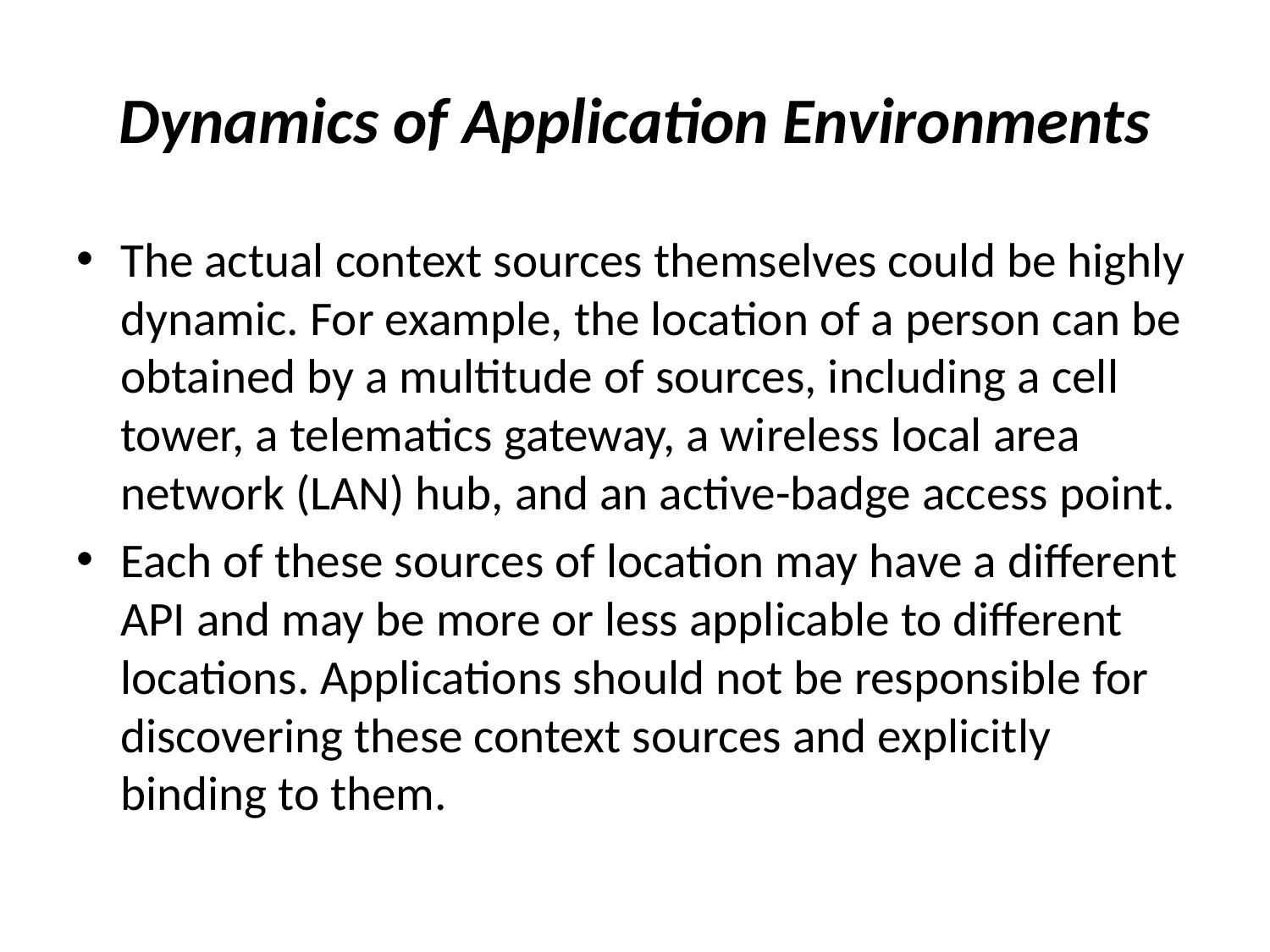

# Dynamics of Application Environments
The actual context sources themselves could be highly dynamic. For example, the location of a person can be obtained by a multitude of sources, including a cell tower, a telematics gateway, a wireless local area network (LAN) hub, and an active-badge access point.
Each of these sources of location may have a different API and may be more or less applicable to different locations. Applications should not be responsible for discovering these context sources and explicitly binding to them.